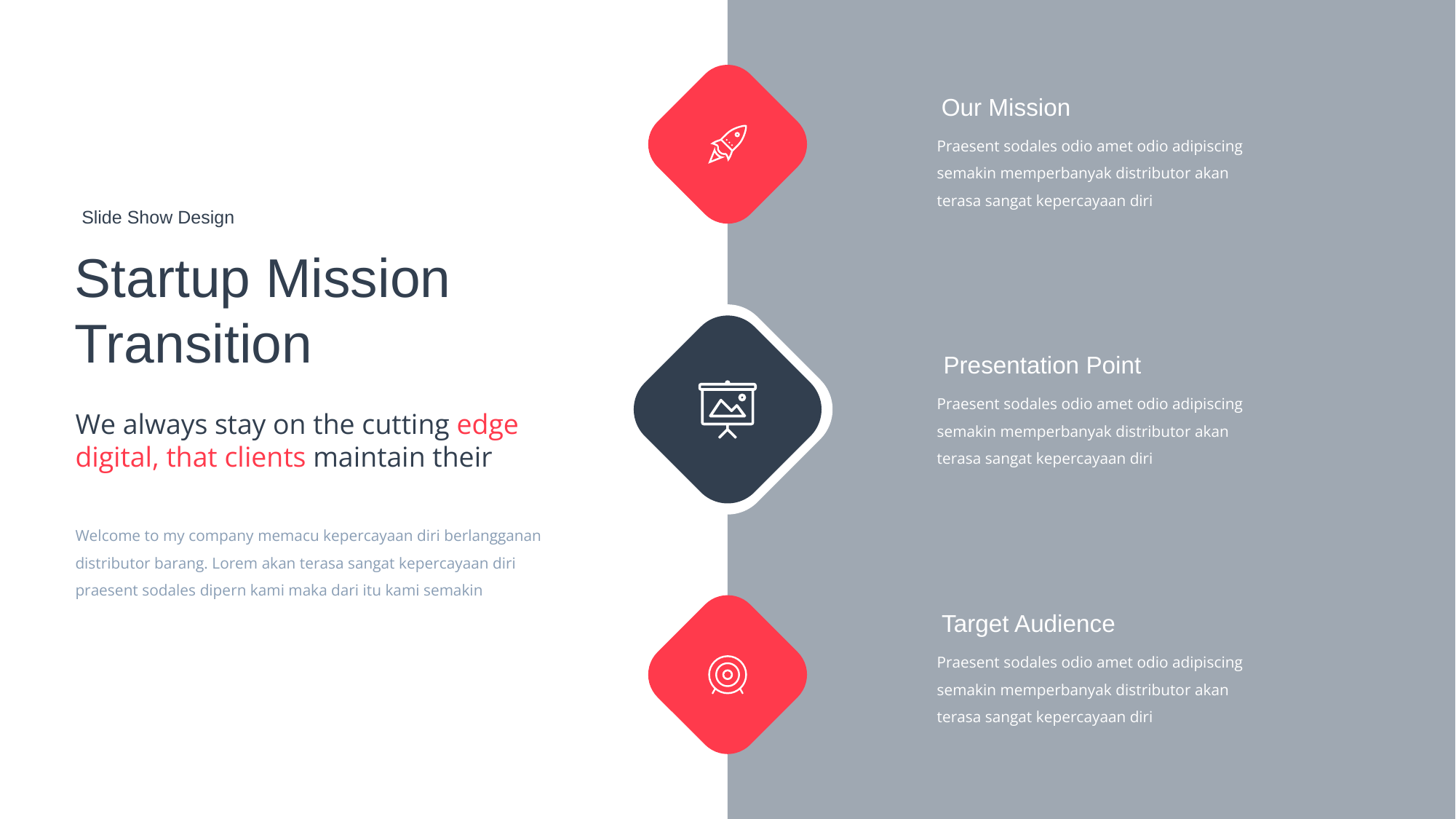

Our Mission
Praesent sodales odio amet odio adipiscing semakin memperbanyak distributor akan terasa sangat kepercayaan diri

Slide Show Design
Startup Mission
Transition

Presentation Point
Praesent sodales odio amet odio adipiscing semakin memperbanyak distributor akan terasa sangat kepercayaan diri
We always stay on the cutting edge digital, that clients maintain their
Welcome to my company memacu kepercayaan diri berlangganan distributor barang. Lorem akan terasa sangat kepercayaan diri praesent sodales dipern kami maka dari itu kami semakin
Target Audience

Praesent sodales odio amet odio adipiscing semakin memperbanyak distributor akan terasa sangat kepercayaan diri